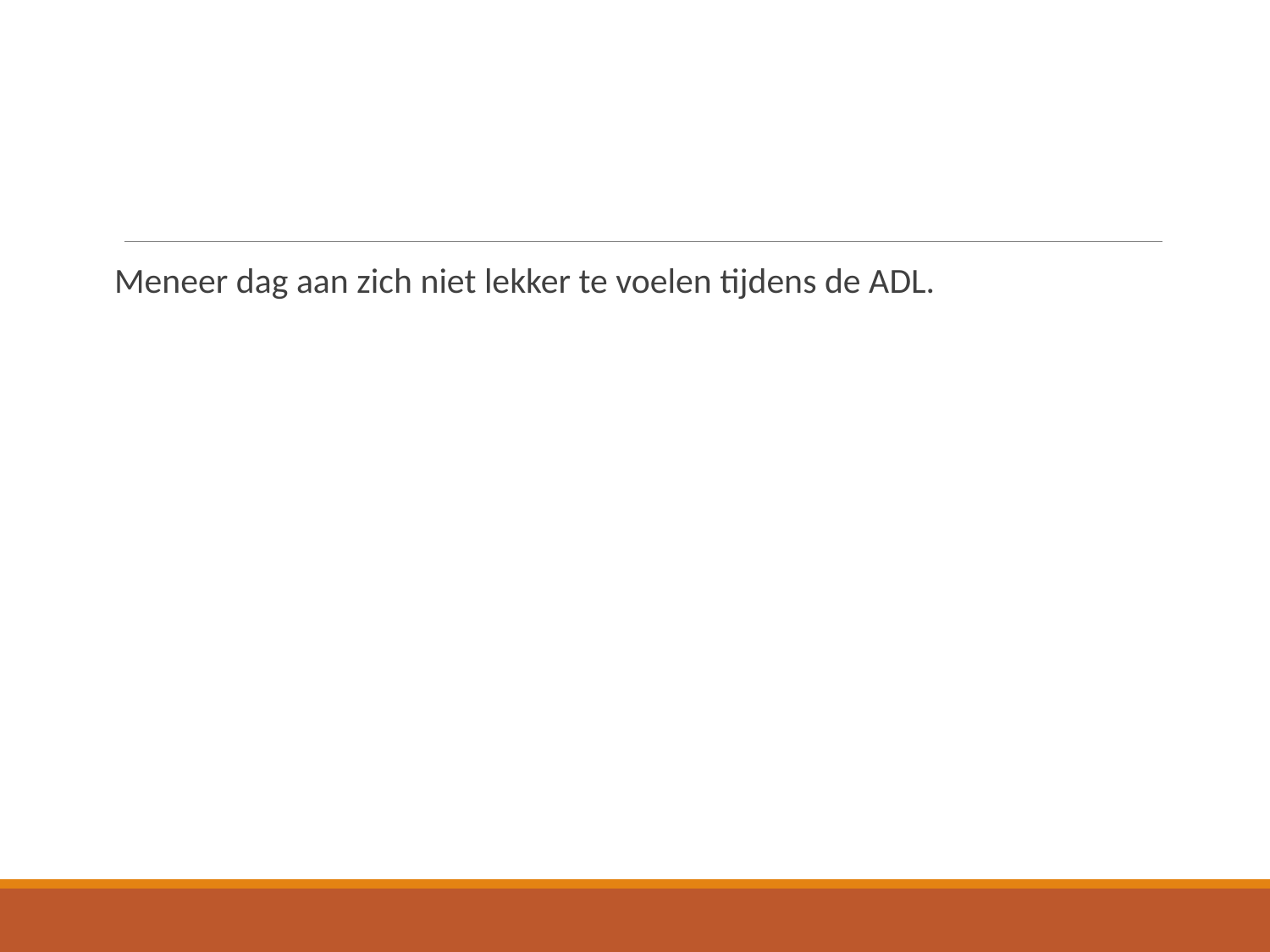

#
Meneer dag aan zich niet lekker te voelen tijdens de ADL.